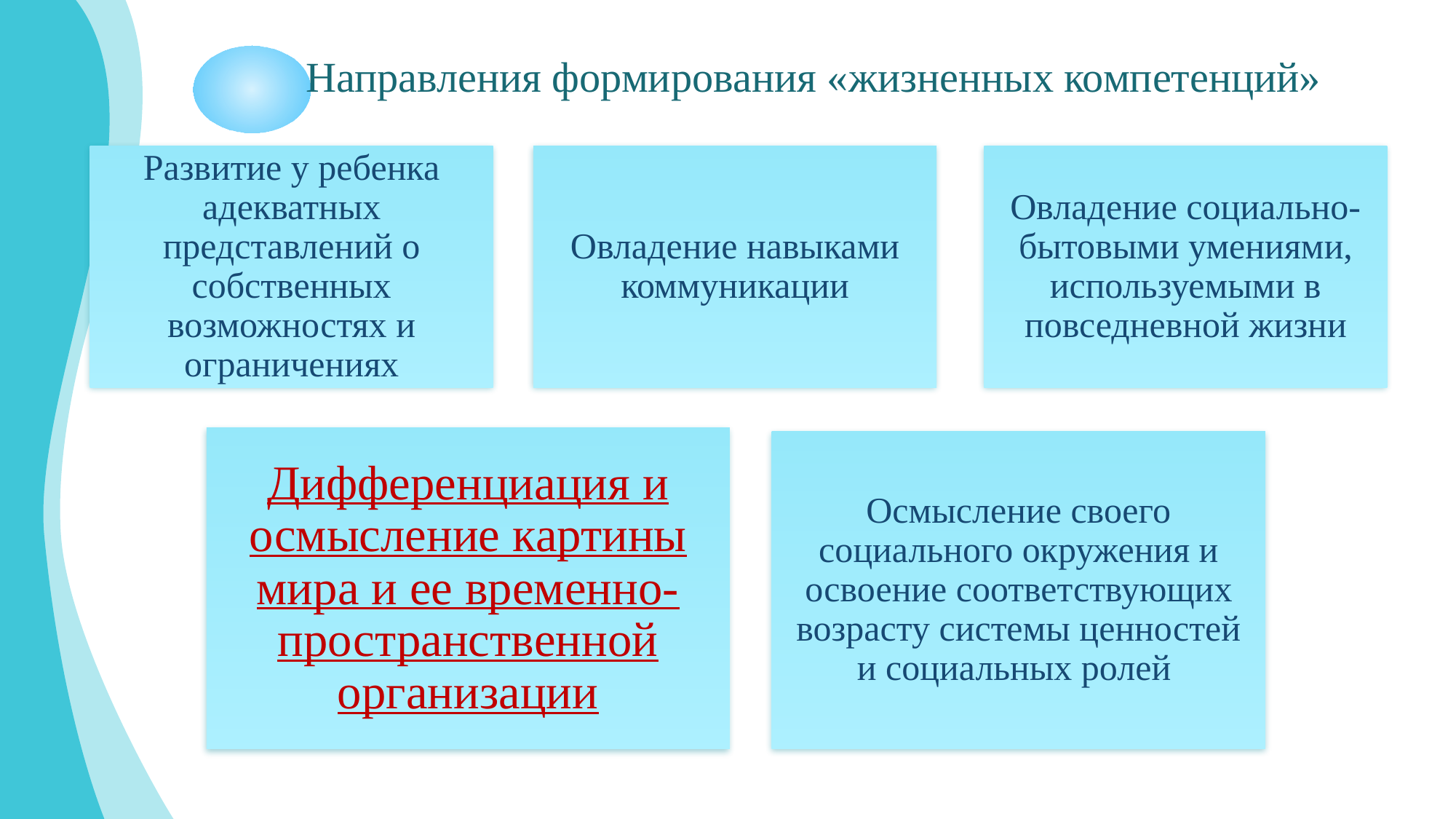

# Направления формирования «жизненных компетенций»
Развитие у ребенка адекватных представлений о собственных возможностях и ограничениях
Овладение навыками коммуникации
Овладение социально-бытовыми умениями, используемыми в повседневной жизни
Дифференциация и осмысление картины мира и ее временно-пространственной организации
Осмысление своего социального окружения и освоение соответствующих возрасту системы ценностей и социальных ролей